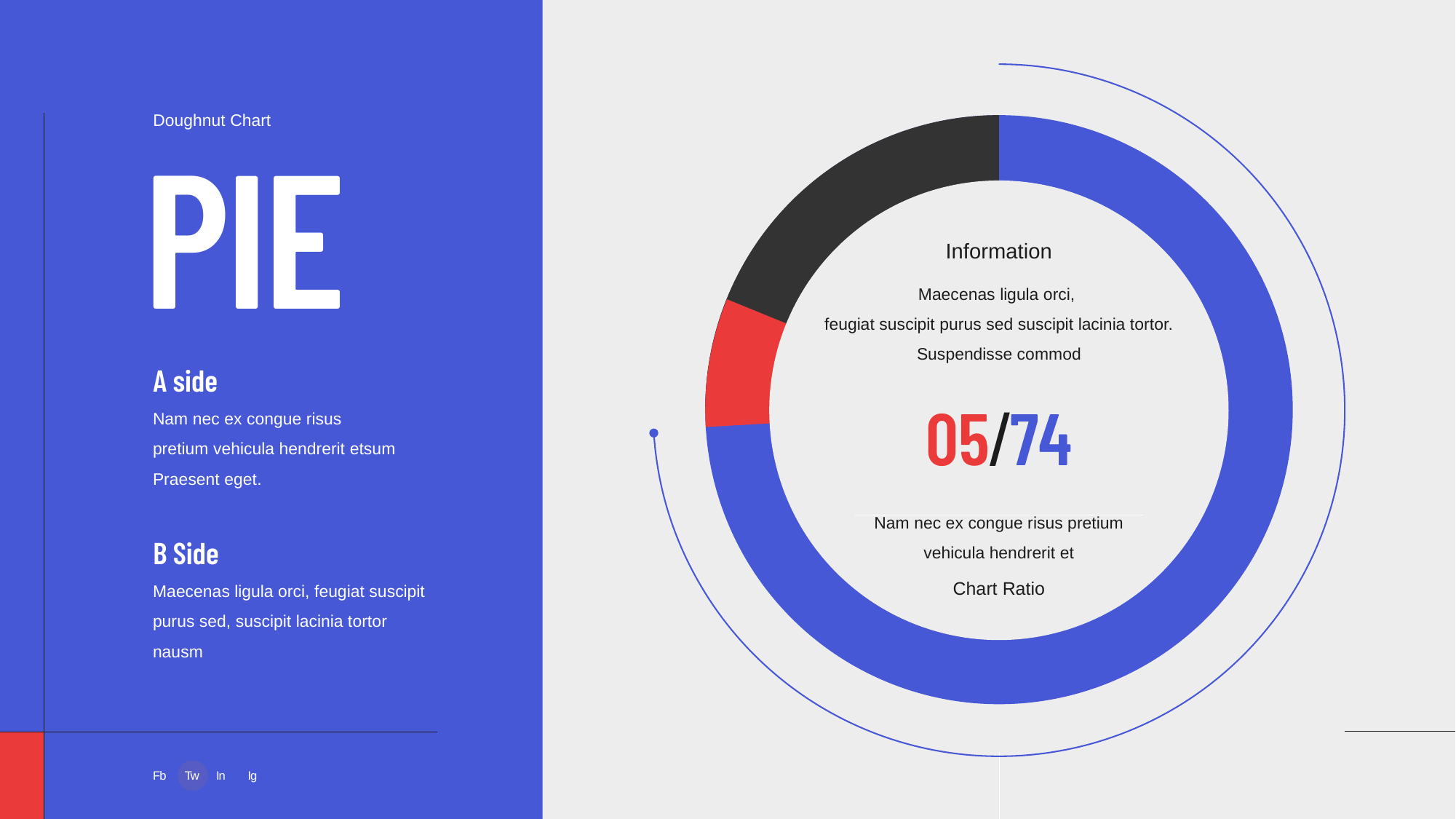

Doughnut Chart

PIE

Information
Maecenas ligula orci,
feugiat suscipit purus sed suscipit lacinia tortor. Suspendisse commod
A side
05/74
Nam nec ex congue risus
pretium vehicula hendrerit etsum Praesent eget.
Nam nec ex congue risus pretium vehicula hendrerit et
B Side
Maecenas ligula orci, feugiat suscipit purus sed, suscipit lacinia tortor nausm
Chart Ratio

Fb
Tw
In
Ig